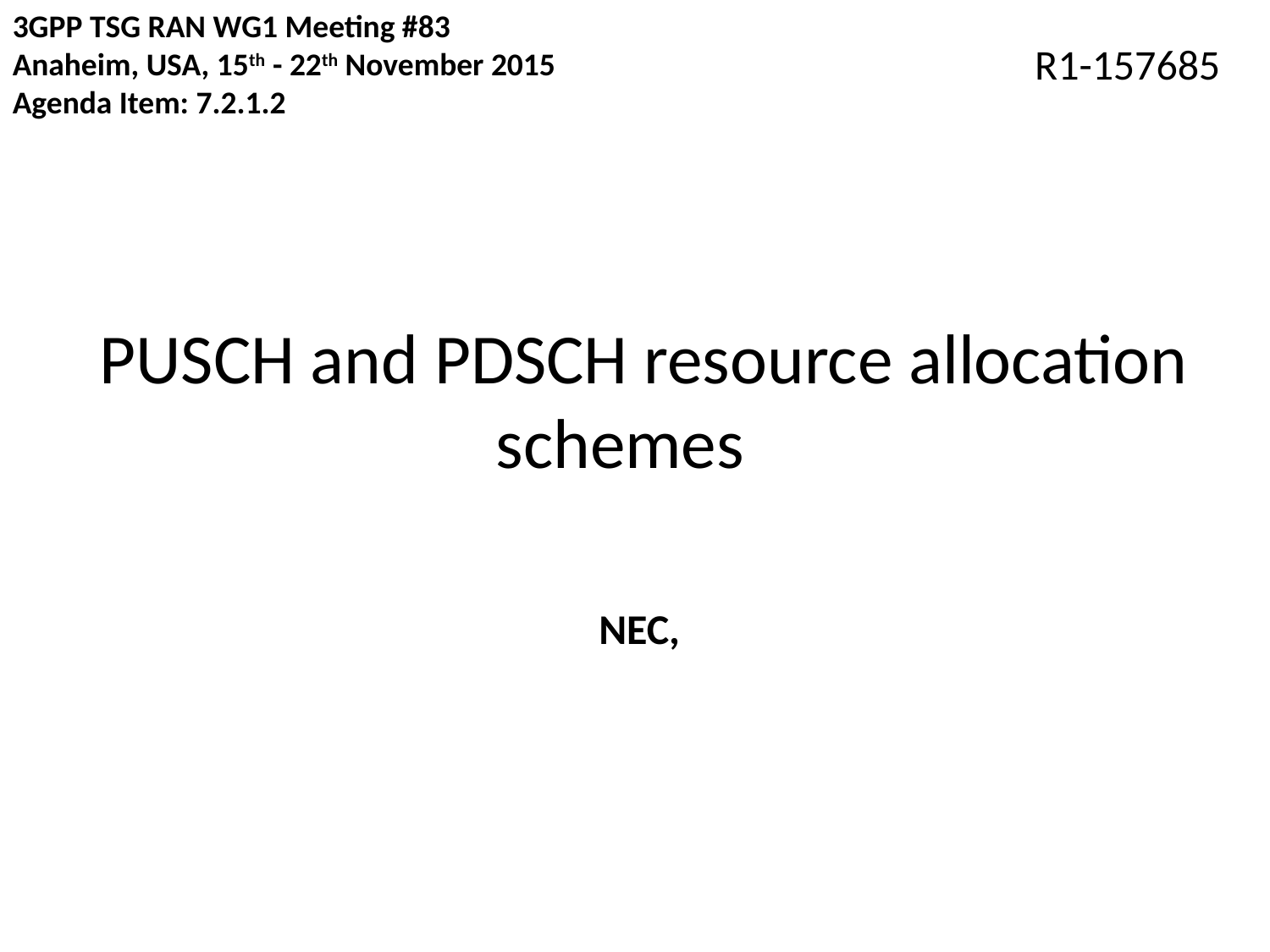

3GPP TSG RAN WG1 Meeting #83
Anaheim, USA, 15th - 22th November 2015
Agenda Item: 7.2.1.2
R1-157685
# PUSCH and PDSCH resource allocation schemes
NEC,